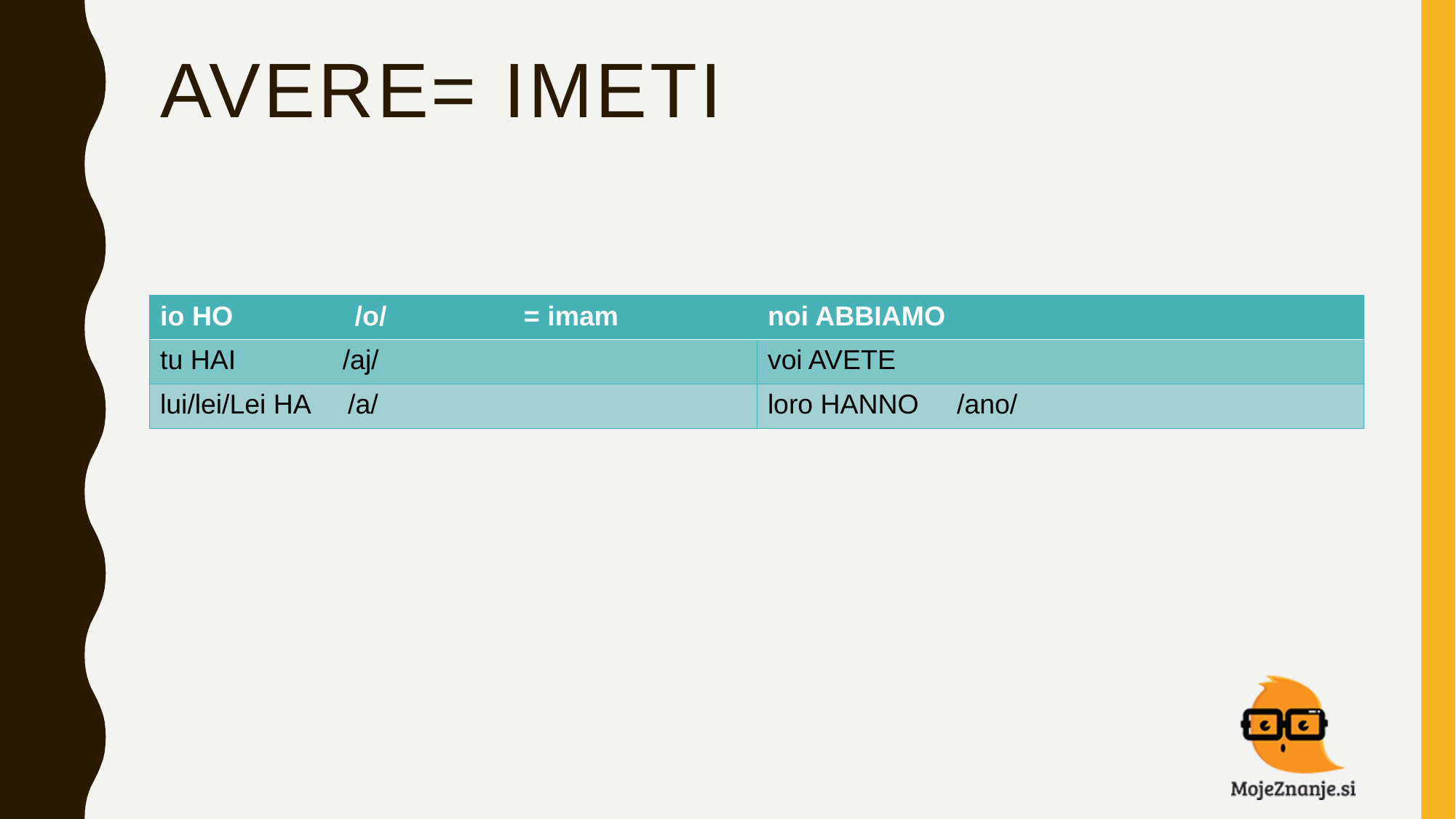

# AVERE= imeti
| io HO /o/ = imam | noi ABBIAMO |
| --- | --- |
| tu HAI /aj/ | voi AVETE |
| lui/lei/Lei HA /a/ | loro HANNO /ano/ |